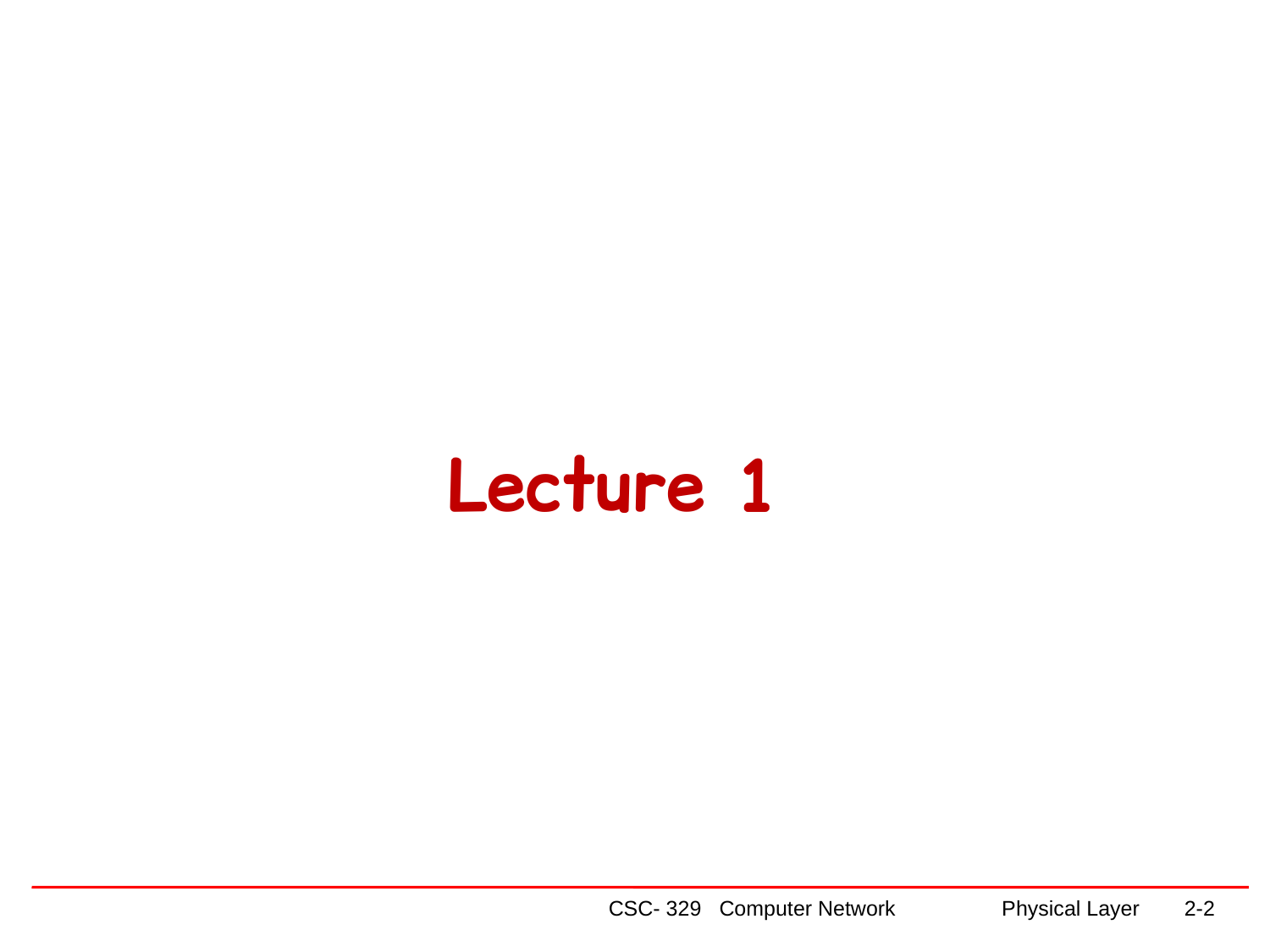

Lecture 1
CSC- 329   Computer Network                  Physical Layer
2-2